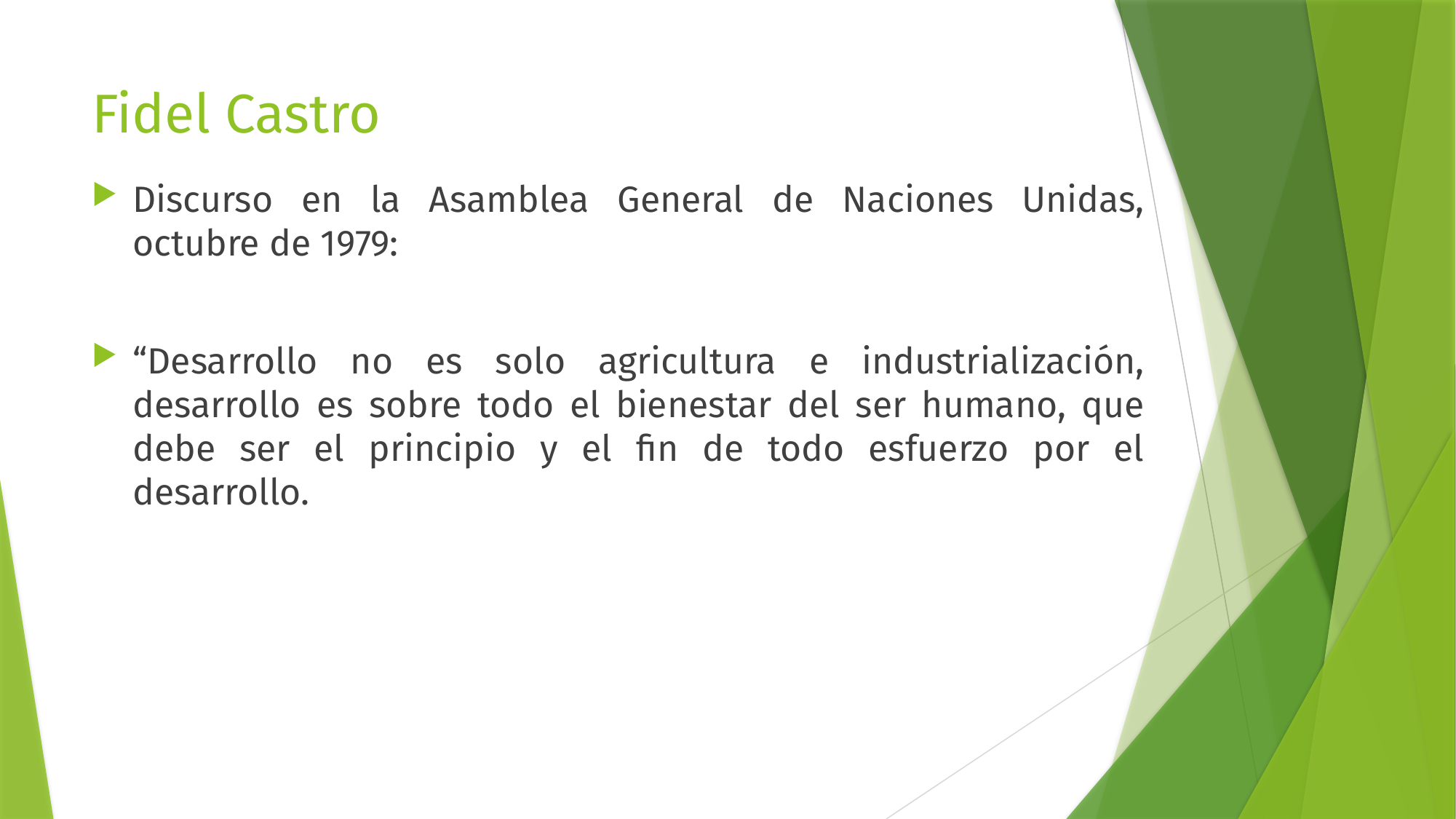

# Fidel Castro
Discurso en la Asamblea General de Naciones Unidas, octubre de 1979:

“Desarrollo no es solo agricultura e industrialización, desarrollo es sobre todo el bienestar del ser humano, que debe ser el principio y el fin de todo esfuerzo por el desarrollo.